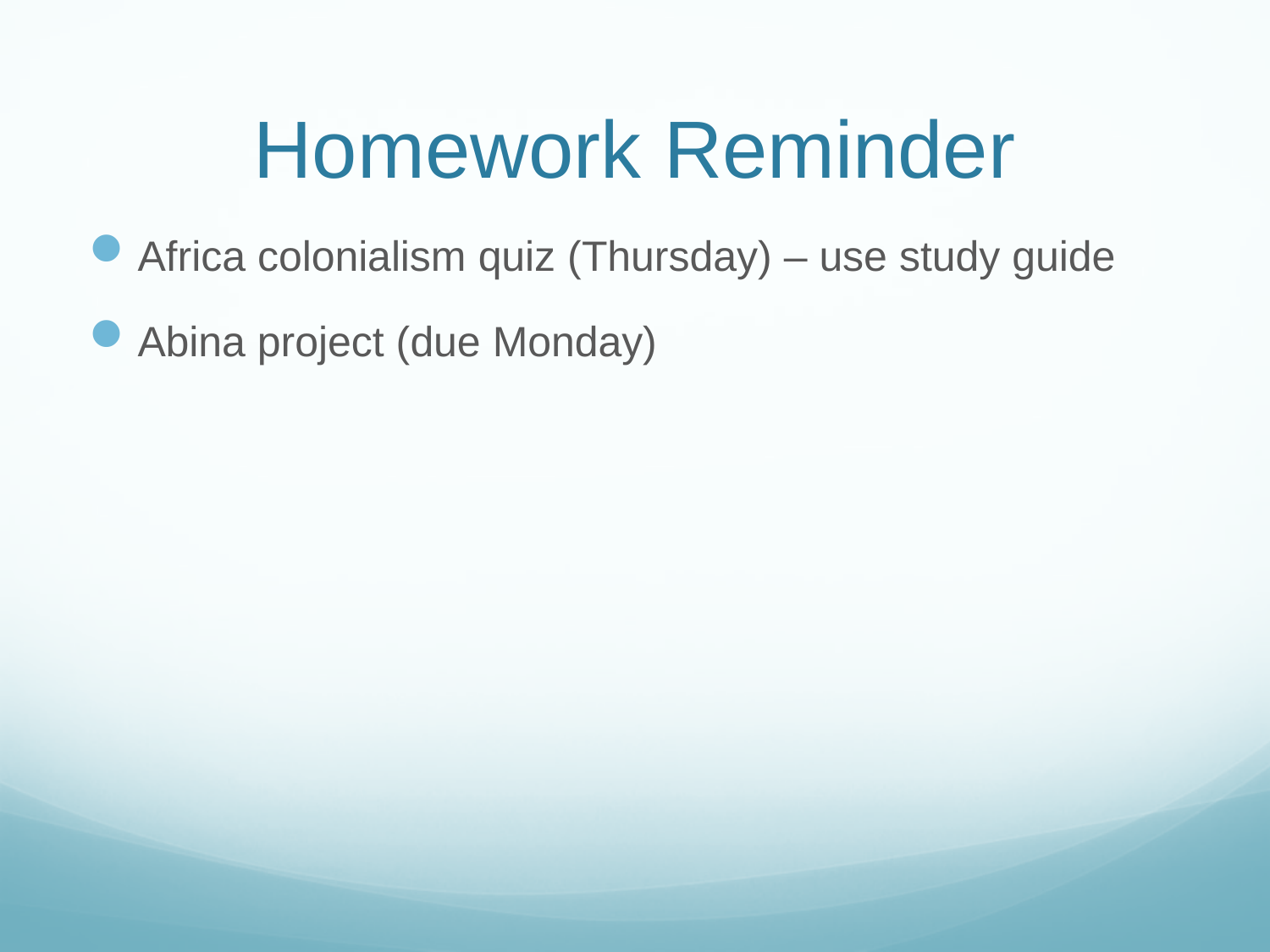

# Homework Reminder
Africa colonialism quiz (Thursday) – use study guide
Abina project (due Monday)